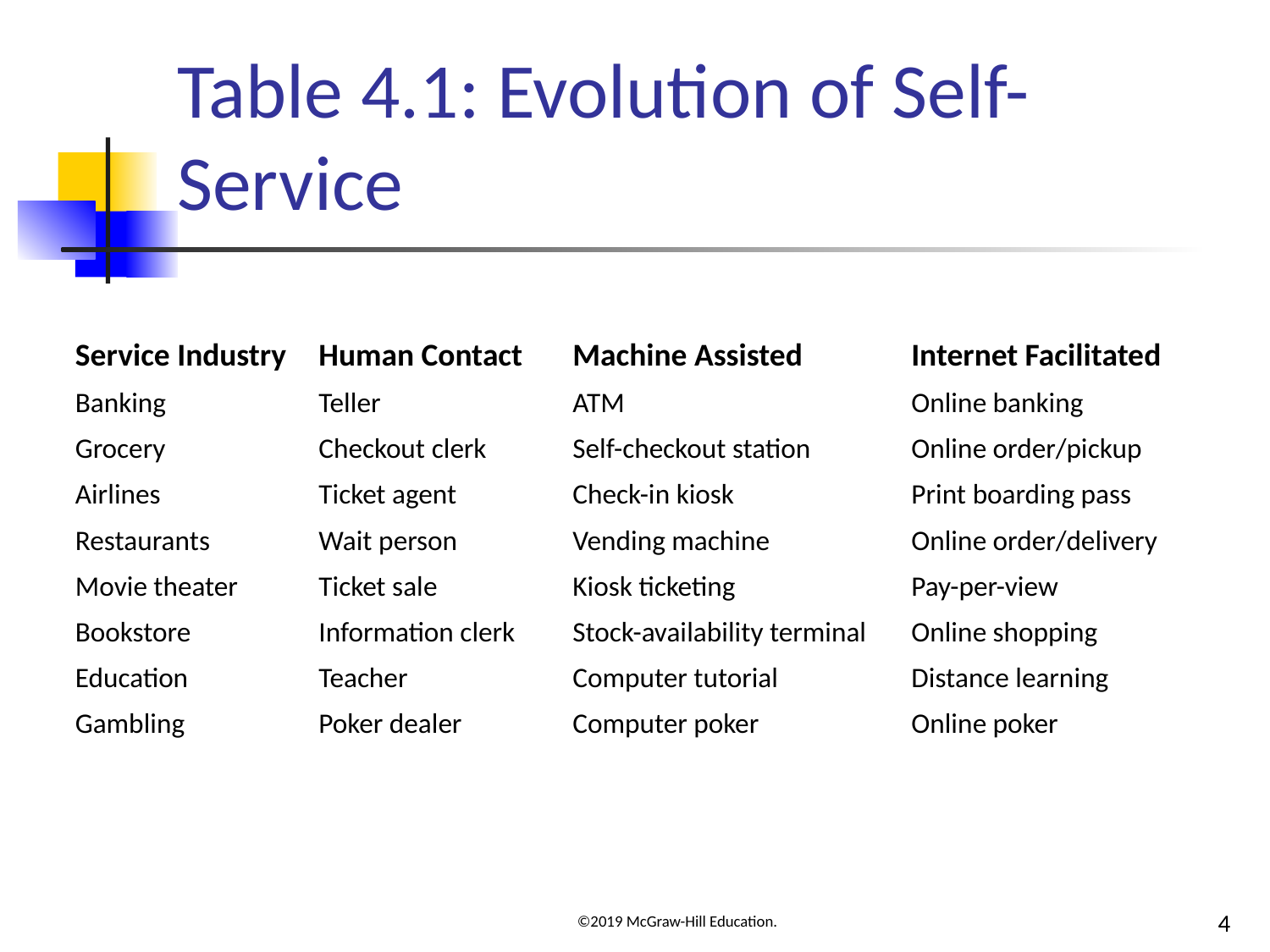

# Table 4.1: Evolution of Self-Service
| Service Industry | Human Contact | Machine Assisted | Internet Facilitated |
| --- | --- | --- | --- |
| Banking | Teller | ATM | Online banking |
| Grocery | Checkout clerk | Self-checkout station | Online order/pickup |
| Airlines | Ticket agent | Check-in kiosk | Print boarding pass |
| Restaurants | Wait person | Vending machine | Online order/delivery |
| Movie theater | Ticket sale | Kiosk ticketing | Pay-per-view |
| Bookstore | Information clerk | Stock-availability terminal | Online shopping |
| Education | Teacher | Computer tutorial | Distance learning |
| Gambling | Poker dealer | Computer poker | Online poker |